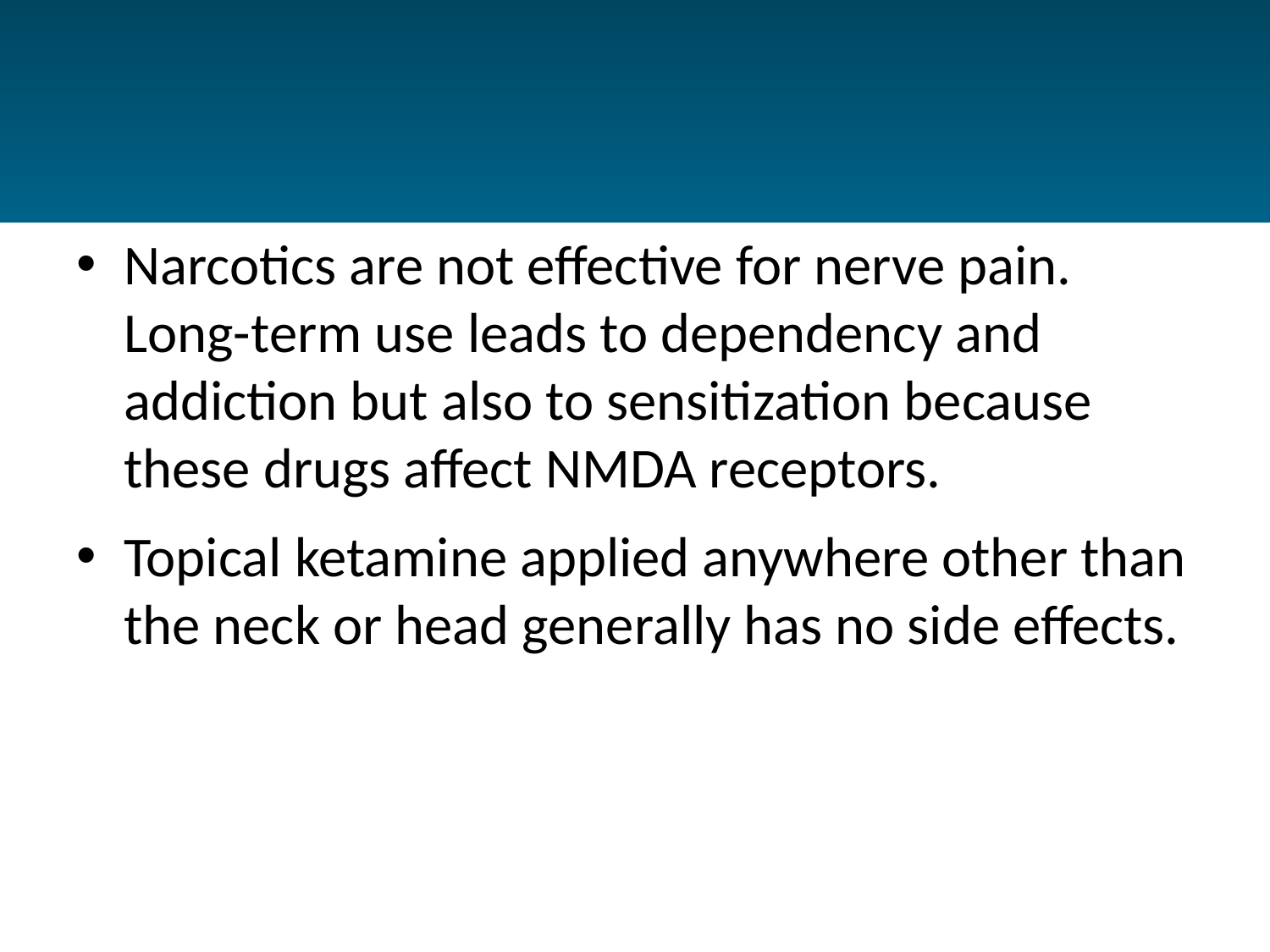

#
Narcotics are not effective for nerve pain. Long-term use leads to dependency and addiction but also to sensitization because these drugs affect NMDA receptors.
Topical ketamine applied anywhere other than the neck or head generally has no side effects.